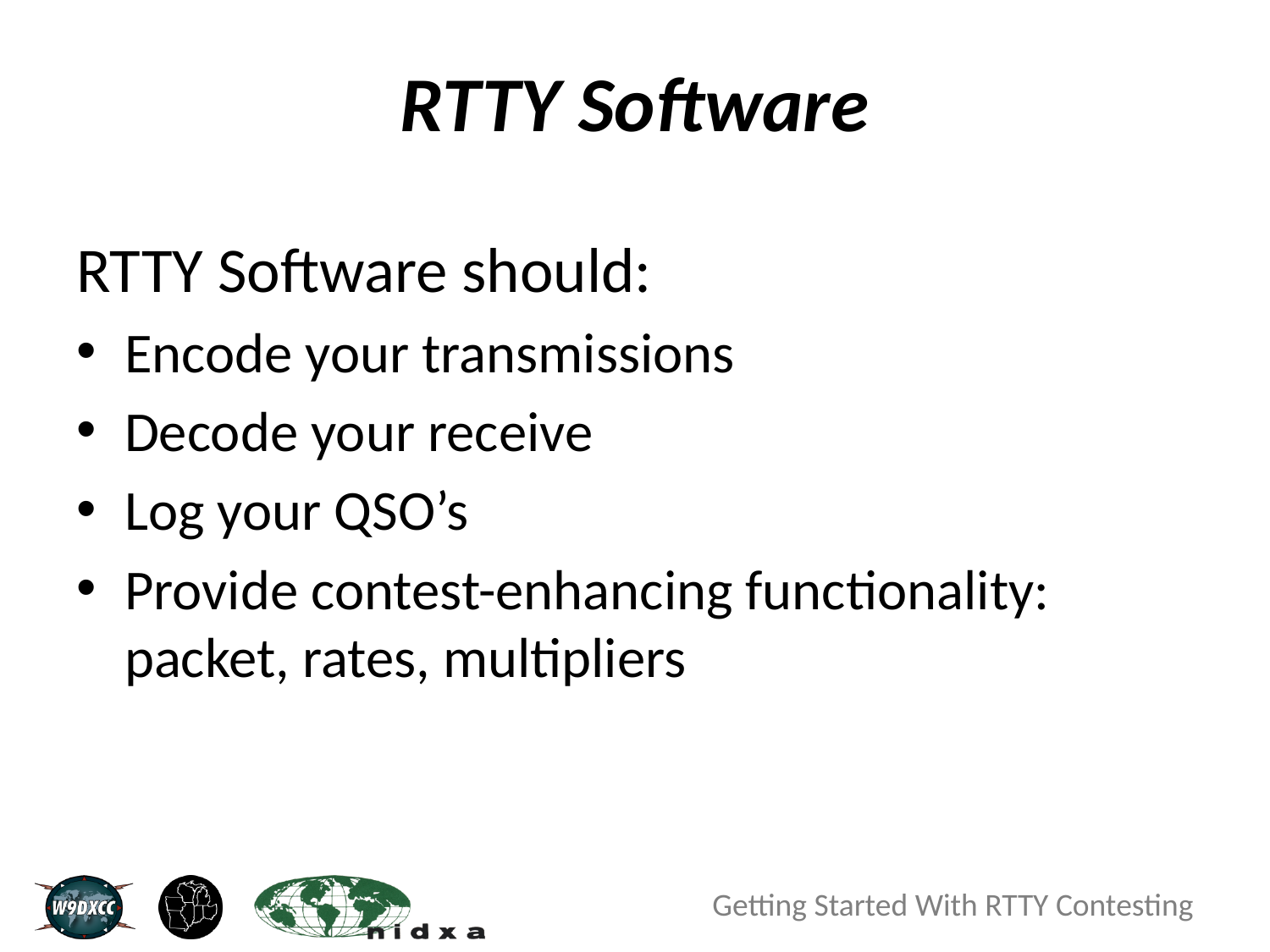

# RTTY Software
RTTY Software should:
Encode your transmissions
Decode your receive
Log your QSO’s
Provide contest-enhancing functionality: packet, rates, multipliers
Getting Started With RTTY Contesting